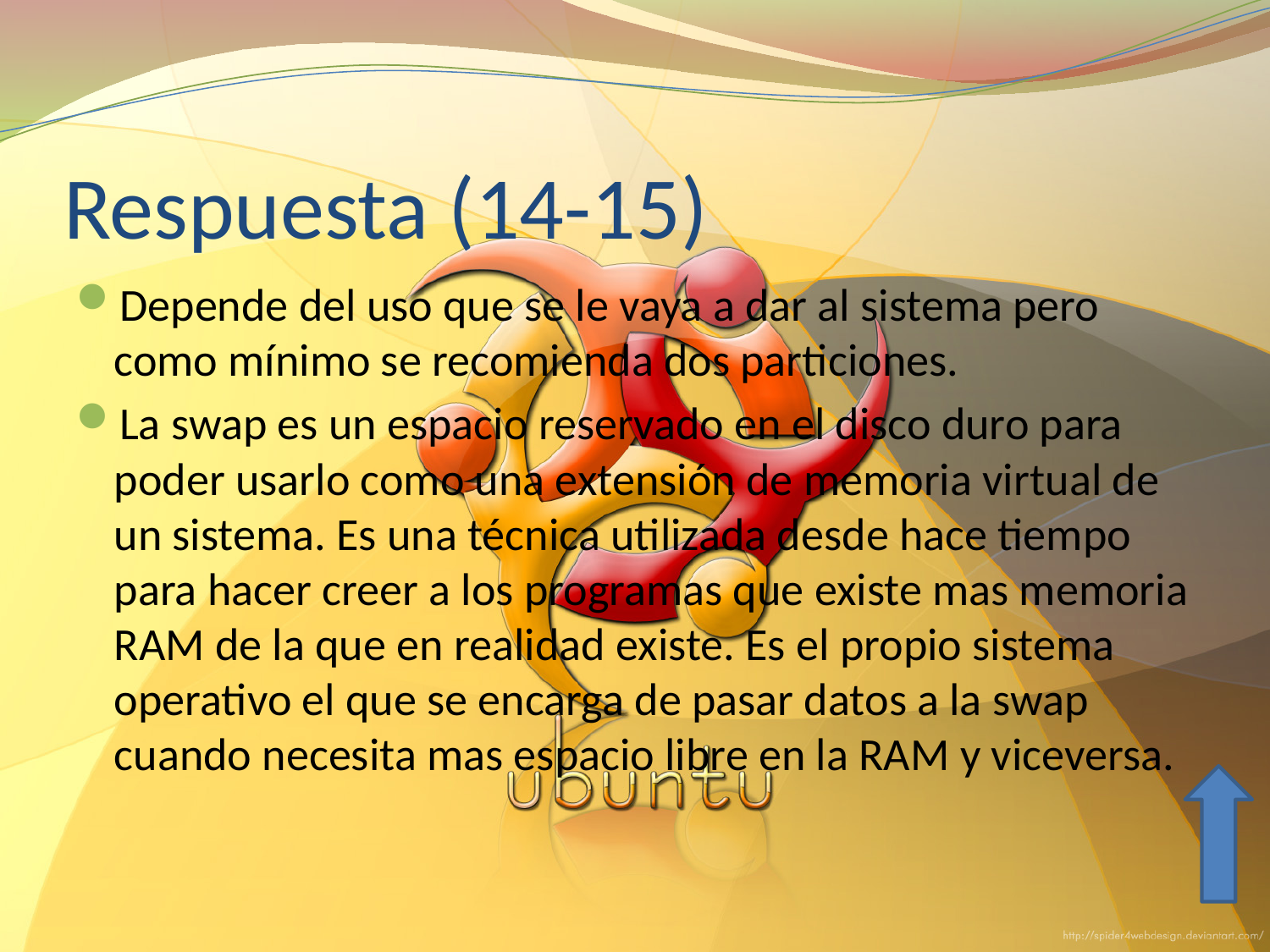

# Respuesta (14-15)
Depende del uso que se le vaya a dar al sistema pero como mínimo se recomienda dos particiones.
La swap es un espacio reservado en el disco duro para poder usarlo como una extensión de memoria virtual de un sistema. Es una técnica utilizada desde hace tiempo para hacer creer a los programas que existe mas memoria RAM de la que en realidad existe. Es el propio sistema operativo el que se encarga de pasar datos a la swap cuando necesita mas espacio libre en la RAM y viceversa.